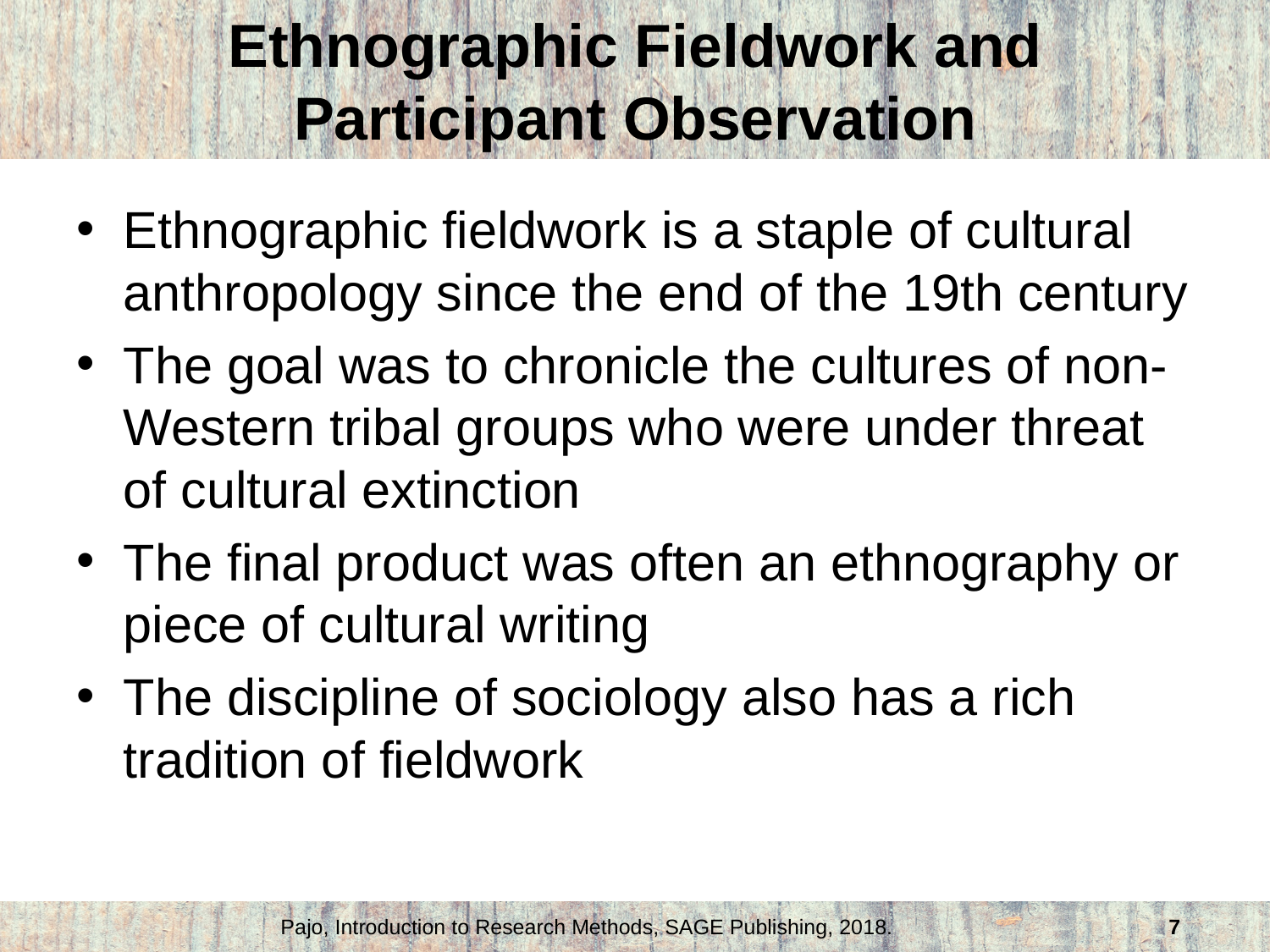

# Ethnographic Fieldwork and Participant Observation
Ethnographic fieldwork is a staple of cultural anthropology since the end of the 19th century
The goal was to chronicle the cultures of non-Western tribal groups who were under threat of cultural extinction
The final product was often an ethnography or piece of cultural writing
The discipline of sociology also has a rich tradition of fieldwork
Pajo, Introduction to Research Methods, SAGE Publishing, 2018.
7